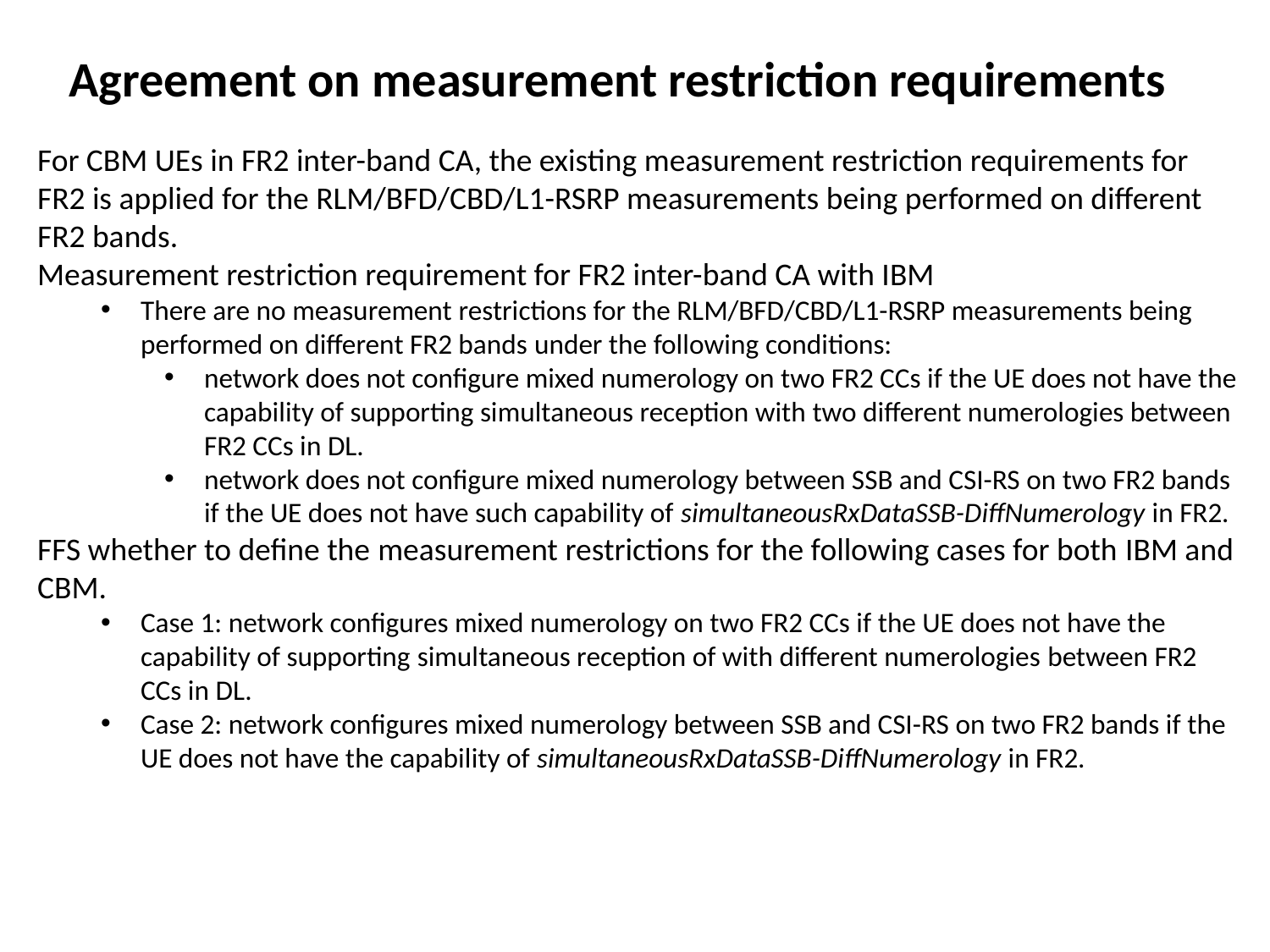

# Agreement on measurement restriction requirements
For CBM UEs in FR2 inter-band CA, the existing measurement restriction requirements for FR2 is applied for the RLM/BFD/CBD/L1-RSRP measurements being performed on different FR2 bands.
Measurement restriction requirement for FR2 inter-band CA with IBM
There are no measurement restrictions for the RLM/BFD/CBD/L1-RSRP measurements being performed on different FR2 bands under the following conditions:
network does not configure mixed numerology on two FR2 CCs if the UE does not have the capability of supporting simultaneous reception with two different numerologies between FR2 CCs in DL.
network does not configure mixed numerology between SSB and CSI-RS on two FR2 bands if the UE does not have such capability of simultaneousRxDataSSB-DiffNumerology in FR2.
FFS whether to define the measurement restrictions for the following cases for both IBM and CBM.
Case 1: network configures mixed numerology on two FR2 CCs if the UE does not have the capability of supporting simultaneous reception of with different numerologies between FR2 CCs in DL.
Case 2: network configures mixed numerology between SSB and CSI-RS on two FR2 bands if the UE does not have the capability of simultaneousRxDataSSB-DiffNumerology in FR2.